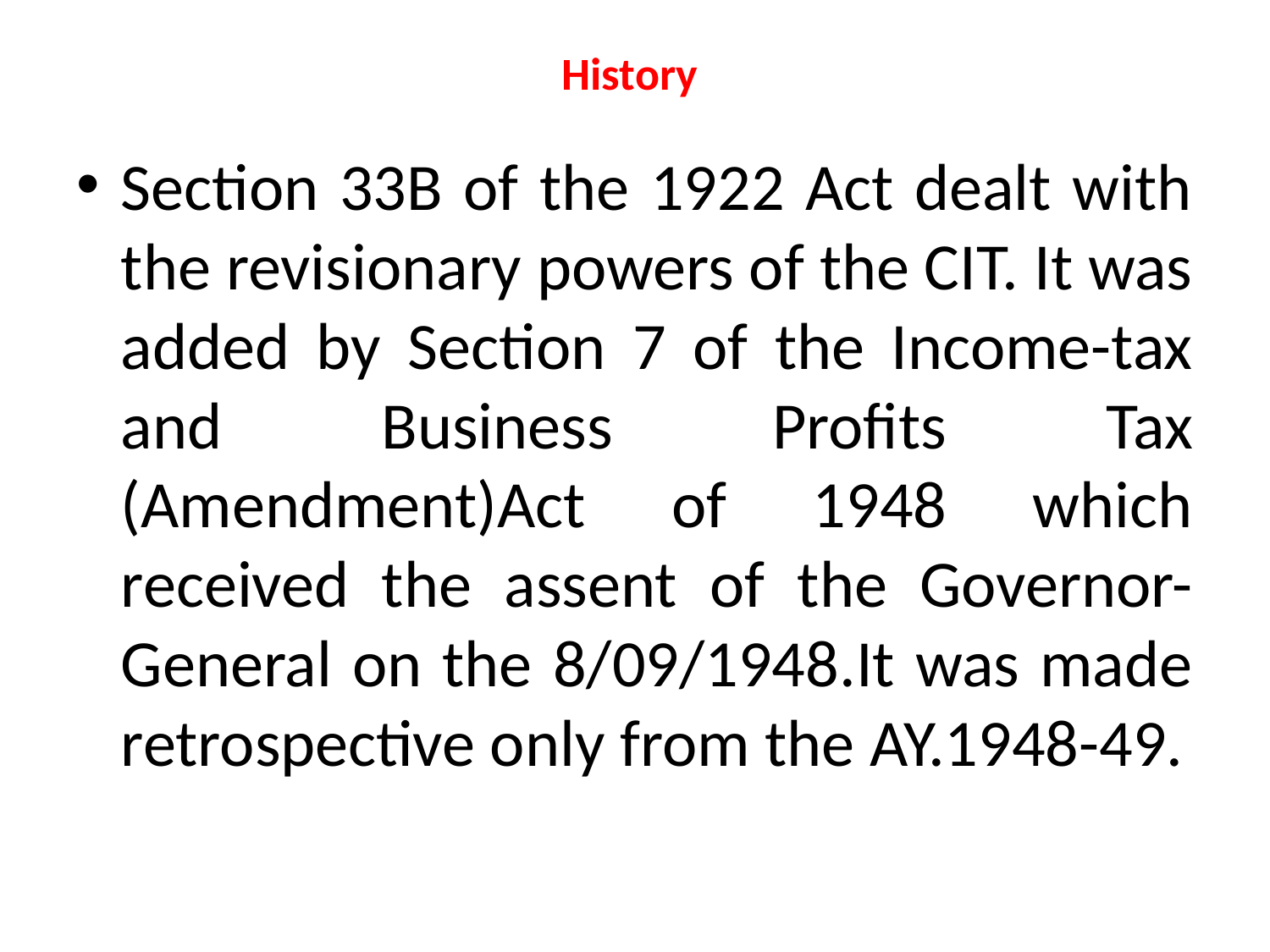

# History
Section 33B of the 1922 Act dealt with the revisionary powers of the CIT. It was added by Section 7 of the Income-tax and Business Profits Tax (Amendment)Act of 1948 which received the assent of the Governor-General on the 8/09/1948.It was made retrospective only from the AY.1948-49.